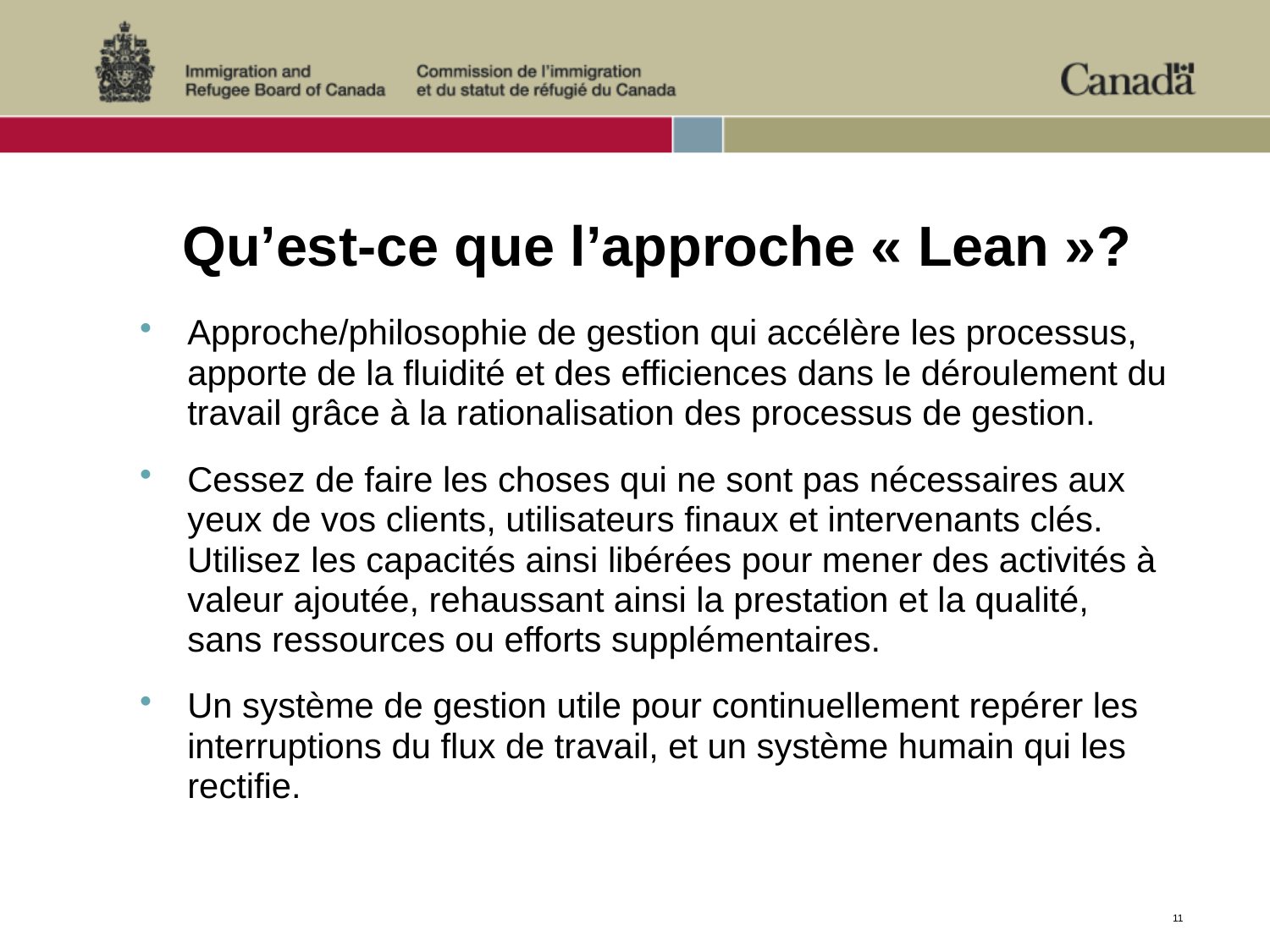

# Qu’est-ce que l’approche « Lean »?
Approche/philosophie de gestion qui accélère les processus, apporte de la fluidité et des efficiences dans le déroulement du travail grâce à la rationalisation des processus de gestion.

Cessez de faire les choses qui ne sont pas nécessaires aux yeux de vos clients, utilisateurs finaux et intervenants clés. Utilisez les capacités ainsi libérées pour mener des activités à valeur ajoutée, rehaussant ainsi la prestation et la qualité, sans ressources ou efforts supplémentaires.

Un système de gestion utile pour continuellement repérer les interruptions du flux de travail, et un système humain qui les rectifie.
11